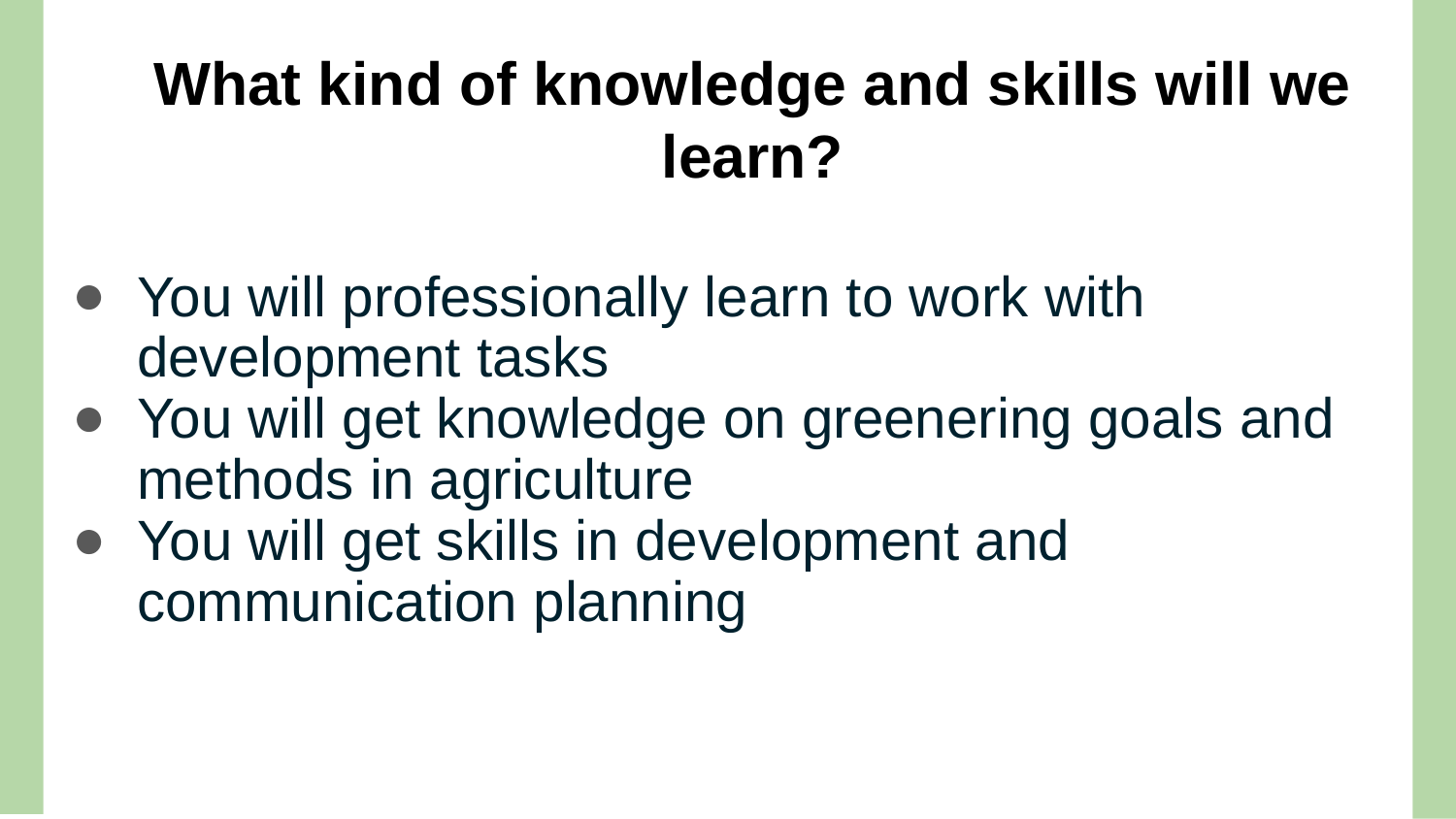

# What kind of knowledge and skills will we learn?
You will professionally learn to work with development tasks
You will get knowledge on greenering goals and methods in agriculture
You will get skills in development and communication planning